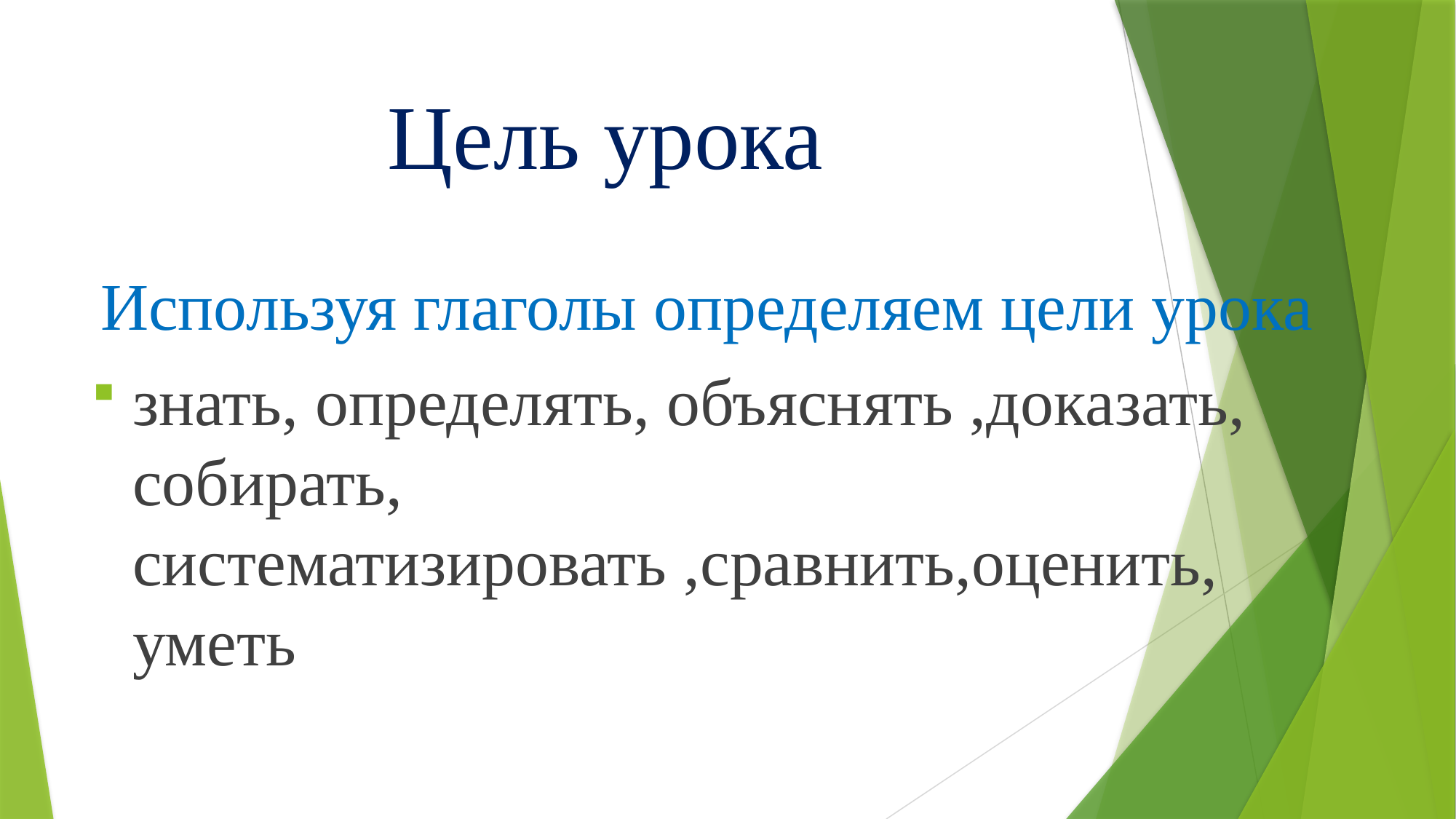

# Цель урока
Используя глаголы определяем цели урока
знать, определять, объяснять ,доказать, собирать, систематизировать ,сравнить,оценить, уметь